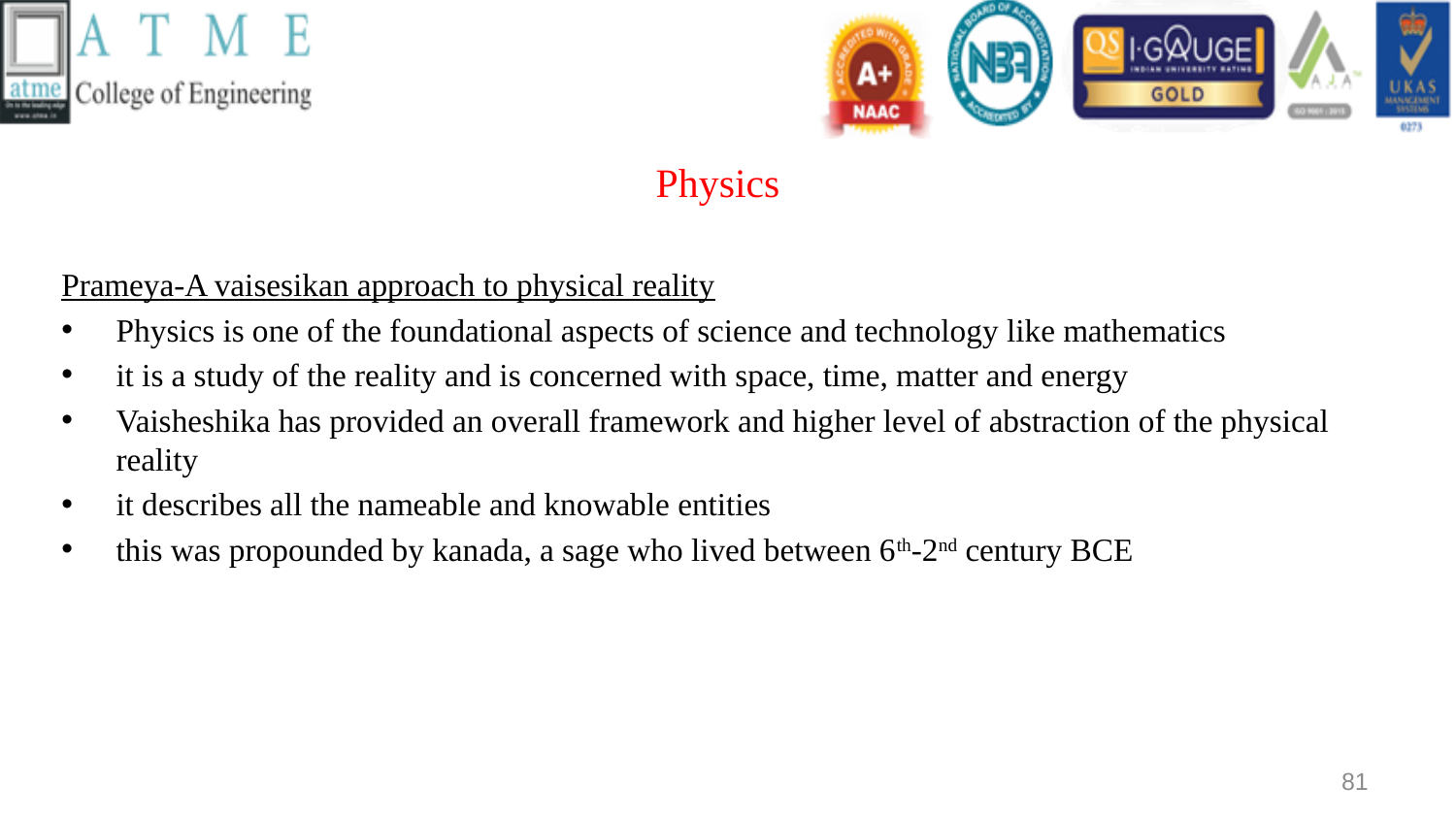

# Physics
Prameya-A vaisesikan approach to physical reality
Physics is one of the foundational aspects of science and technology like mathematics
it is a study of the reality and is concerned with space, time, matter and energy
Vaisheshika has provided an overall framework and higher level of abstraction of the physical reality
it describes all the nameable and knowable entities
this was propounded by kanada, a sage who lived between 6th-2nd century BCE
81